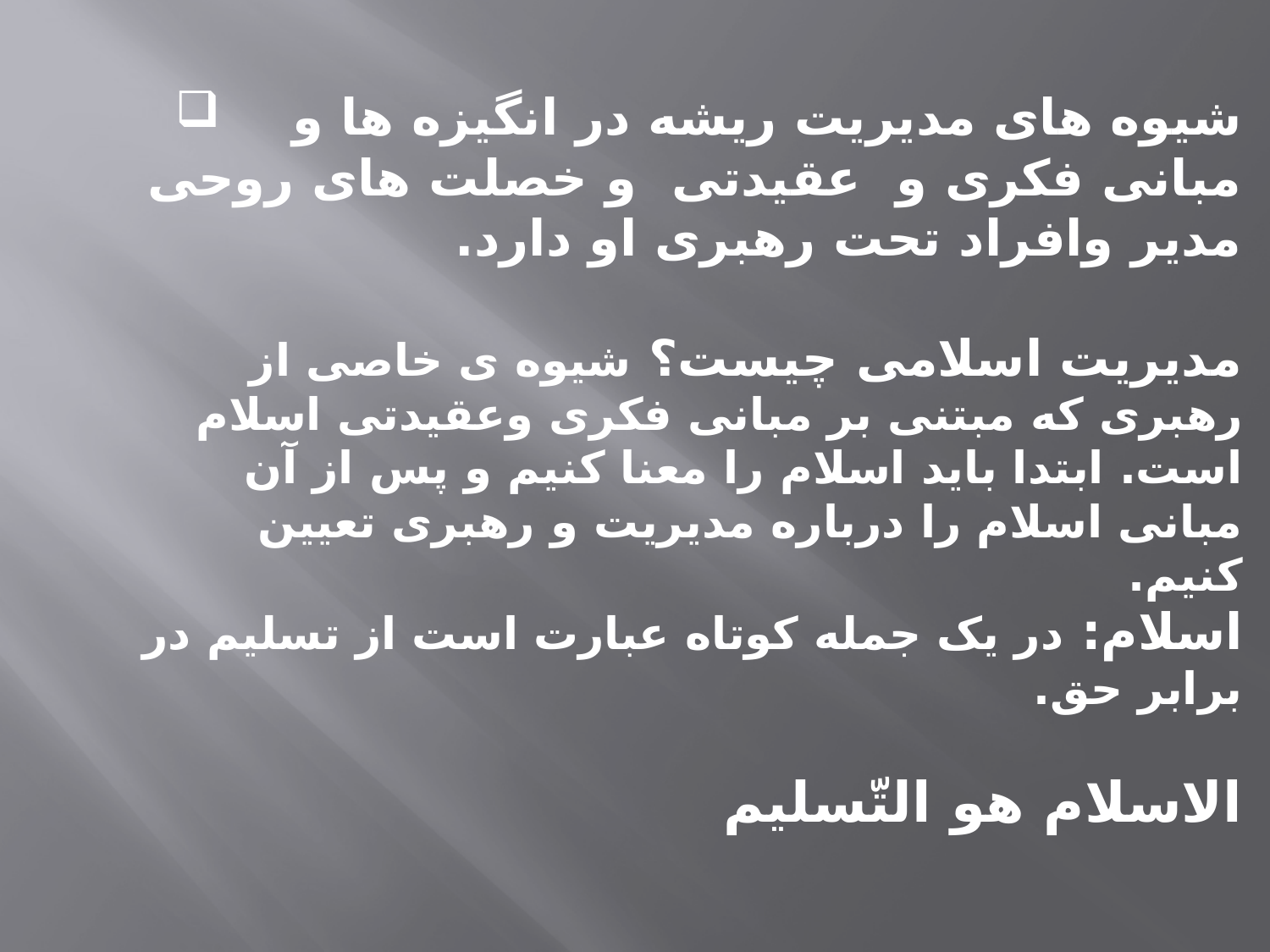

# شیوه های مدیریت ریشه در انگیزه ها و مبانی فکری و  عقیدتی  و خصلت های روحی مدیر وافراد تحت رهبری او دارد. مدیریت اسلامی چیست؟ شیوه ی خاصی از رهبری که مبتنی بر مبانی فکری وعقیدتی اسلام است. ابتدا باید اسلام را معنا کنیم و پس از آن مبانی اسلام را درباره مدیریت و رهبری تعیین کنیم. اسلام: در یک جمله کوتاه عبارت است از تسلیم در برابر حق. الاسلام هو التّسلیم